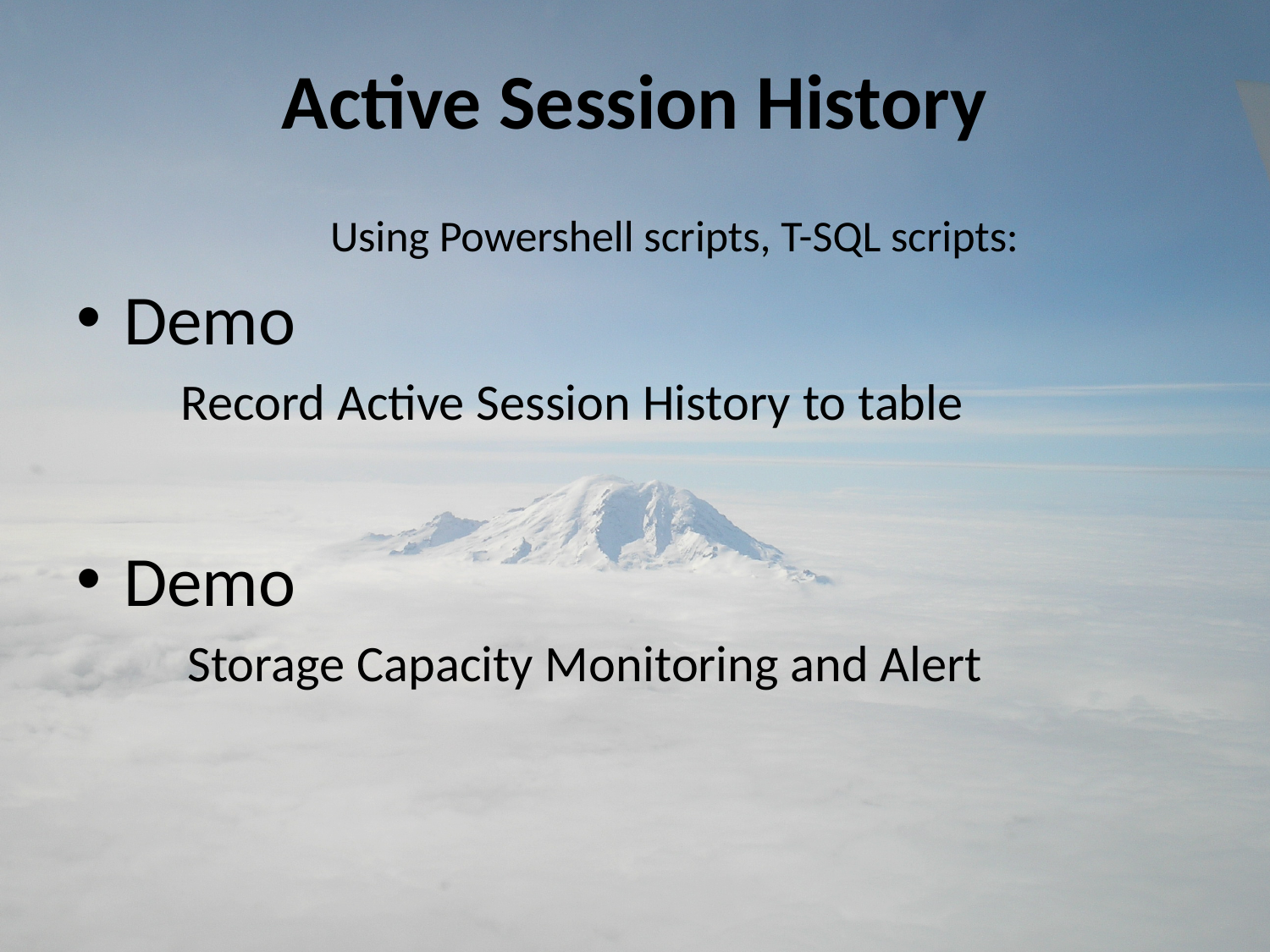

# Active Session History
Using Powershell scripts, T-SQL scripts:
Demo
         Record Active Session History to table

Demo
Storage Capacity Monitoring and Alert